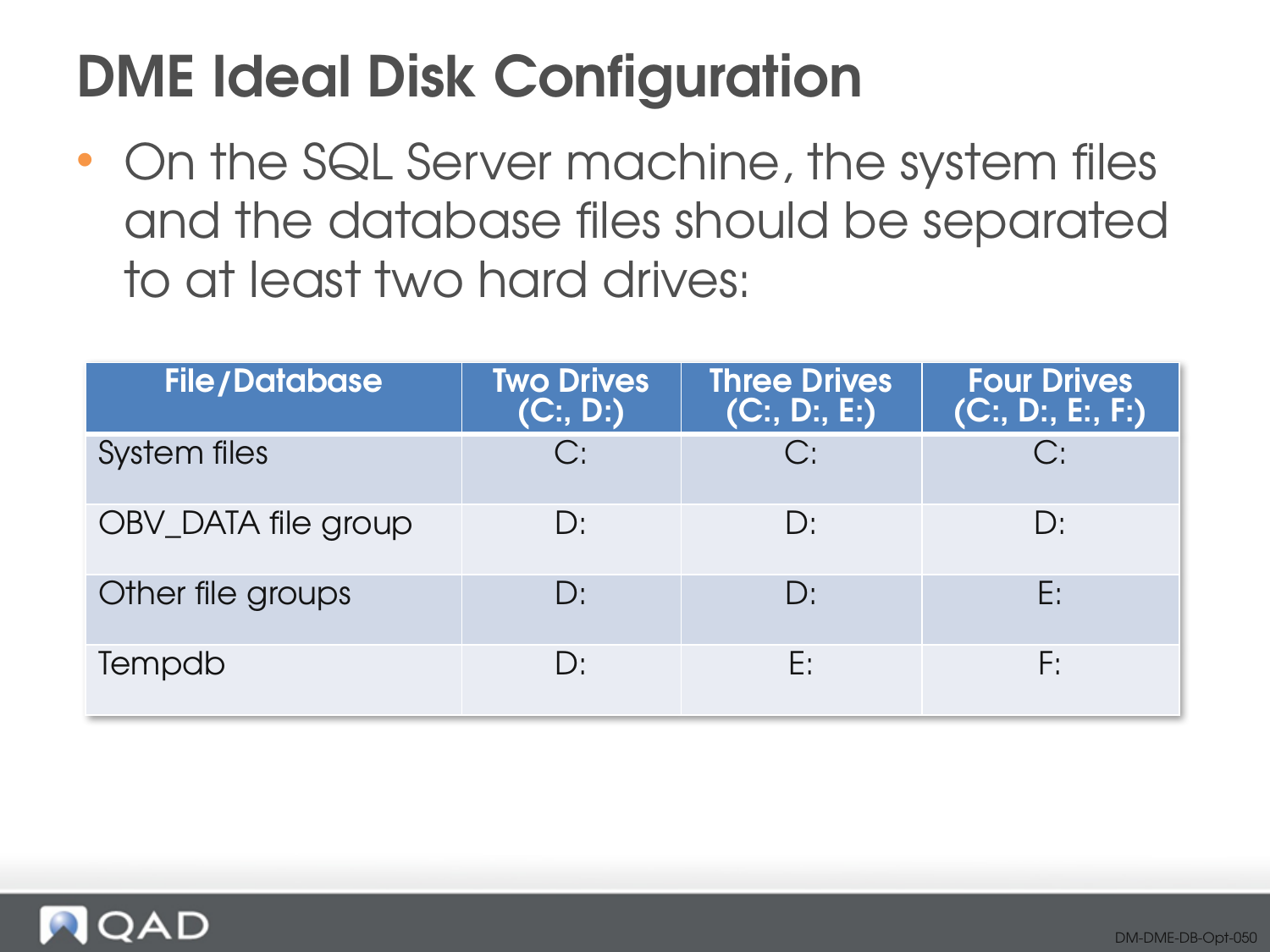

# DME Ideal Disk Configuration
On the SQL Server machine, the system files and the database files should be separated to at least two hard drives:

| File/Database | Two Drives (C:, D:) | Three Drives (C:, D:, E:) | Four Drives (C:, D:, E:, F:) |
| --- | --- | --- | --- |
| System files | C: | C: | C: |
| OBV\_DATA file group | D: | D: | D: |
| Other file groups | D: | D: | E: |
| Tempdb | D: | E: | F: |
DM-DME-DB-Opt-050